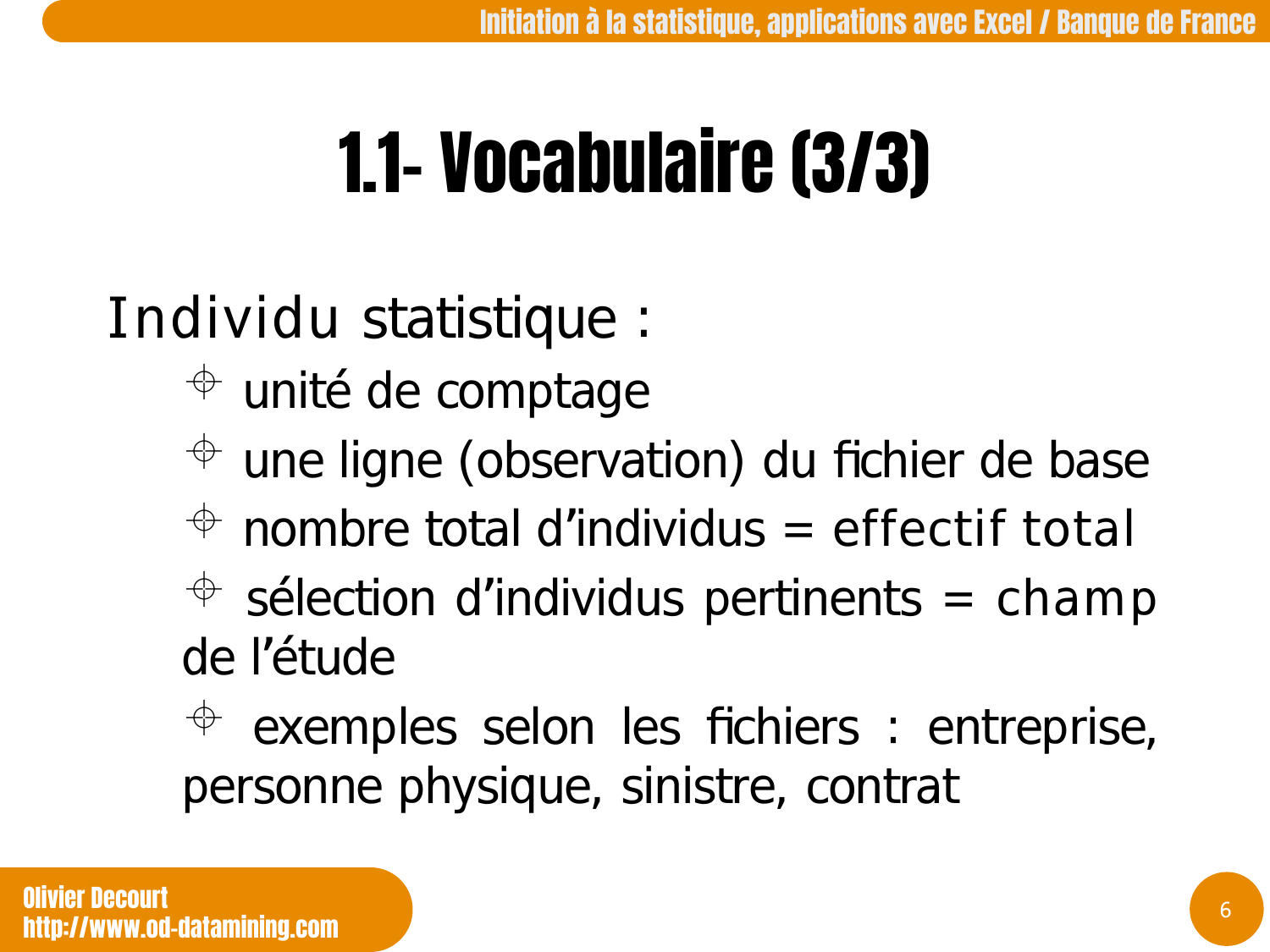

# 1.1- Vocabulaire (3/3)
Individu statistique :
 unité de comptage
 une ligne (observation) du fichier de base
 nombre total d’individus = effectif total
 sélection d’individus pertinents = champ de l’étude
 exemples selon les fichiers : entreprise, personne physique, sinistre, contrat